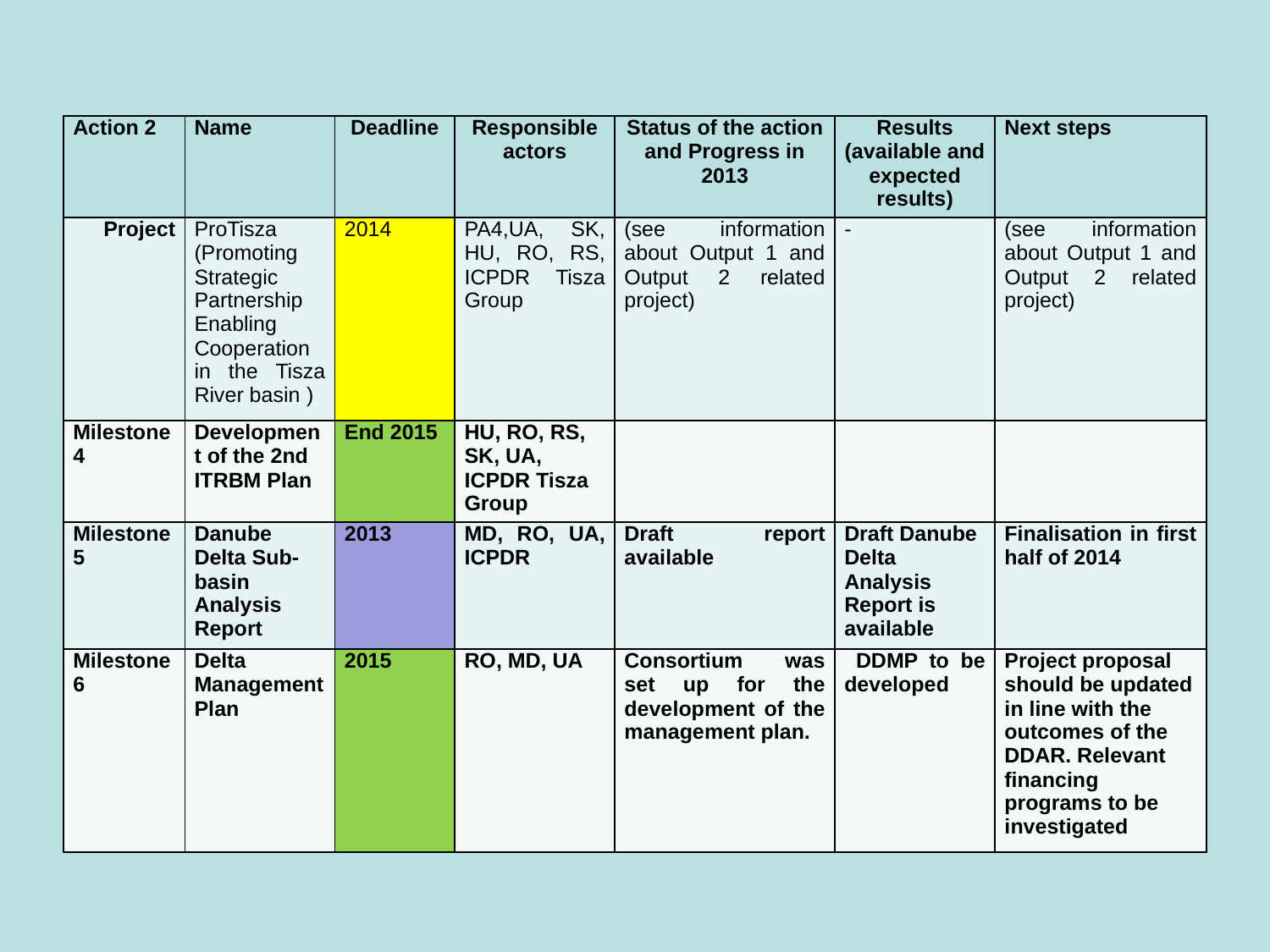

#
| Action 2 | Name | Deadline | Responsible actors | Status of the action and Progress in 2013 | Results (available and expected results) | Next steps |
| --- | --- | --- | --- | --- | --- | --- |
| Project | ProTisza (Promoting Strategic Partnership Enabling Cooperation in the Tisza River basin ) | 2014 | PA4,UA, SK, HU, RO, RS, ICPDR Tisza Group | (see information about Output 1 and Output 2 related project) | - | (see information about Output 1 and Output 2 related project) |
| Milestone 4 | Development of the 2nd ITRBM Plan | End 2015 | HU, RO, RS, SK, UA, ICPDR Tisza Group |  |  |  |
| Milestone 5 | Danube Delta Sub-basin Analysis Report | 2013 | MD, RO, UA, ICPDR | Draft report available | Draft Danube Delta Analysis Report is available | Finalisation in first half of 2014 |
| Milestone 6 | Delta Management Plan | 2015 | RO, MD, UA | Consortium was set up for the development of the management plan. | DDMP to be developed | Project proposal should be updated in line with the outcomes of the DDAR. Relevant financing programs to be investigated |